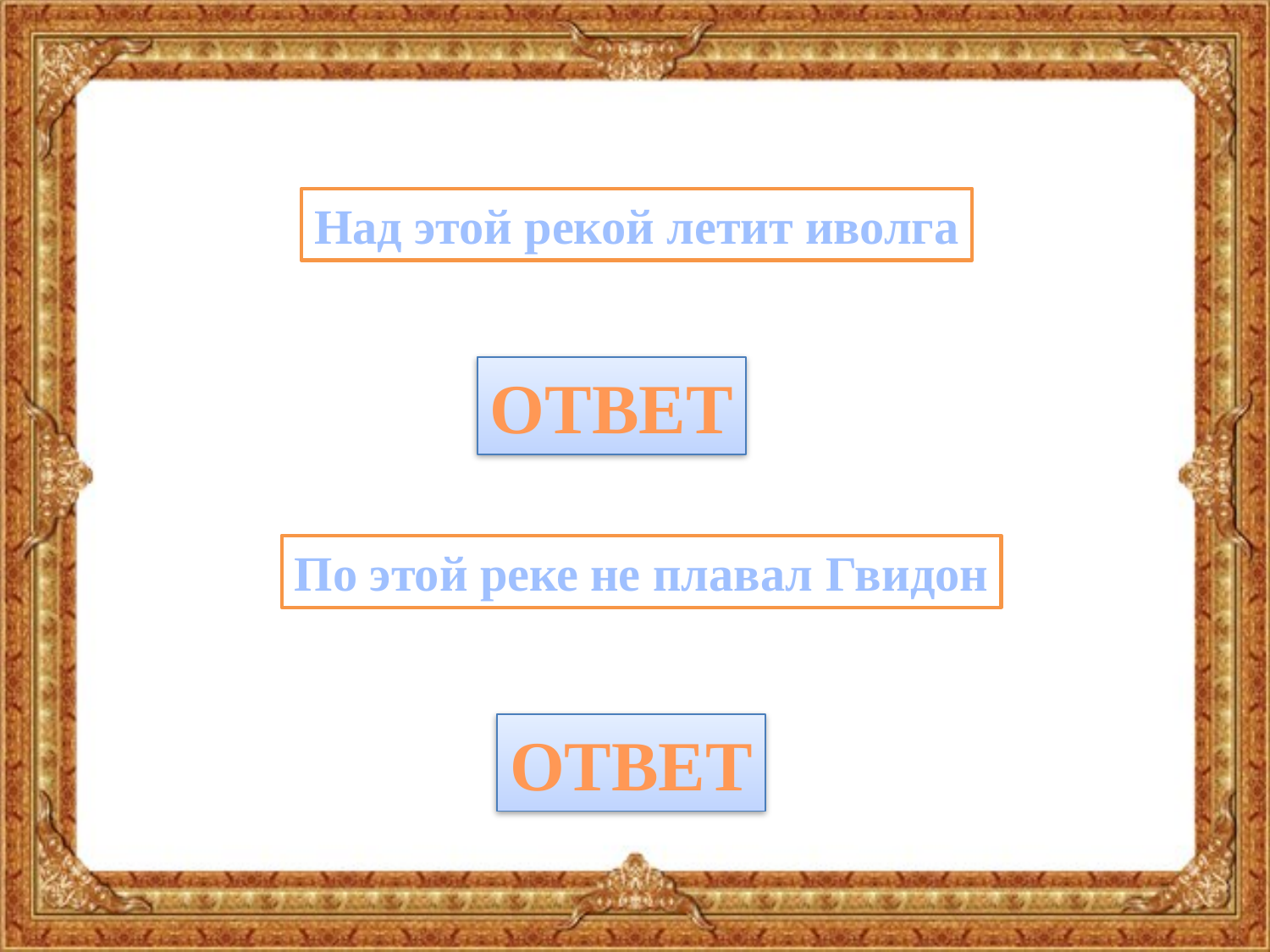

Над этой рекой летит иволга
ИВОЛГА
ОТВЕТ
По этой реке не плавал Гвидон
ОТВЕТ
ДОН